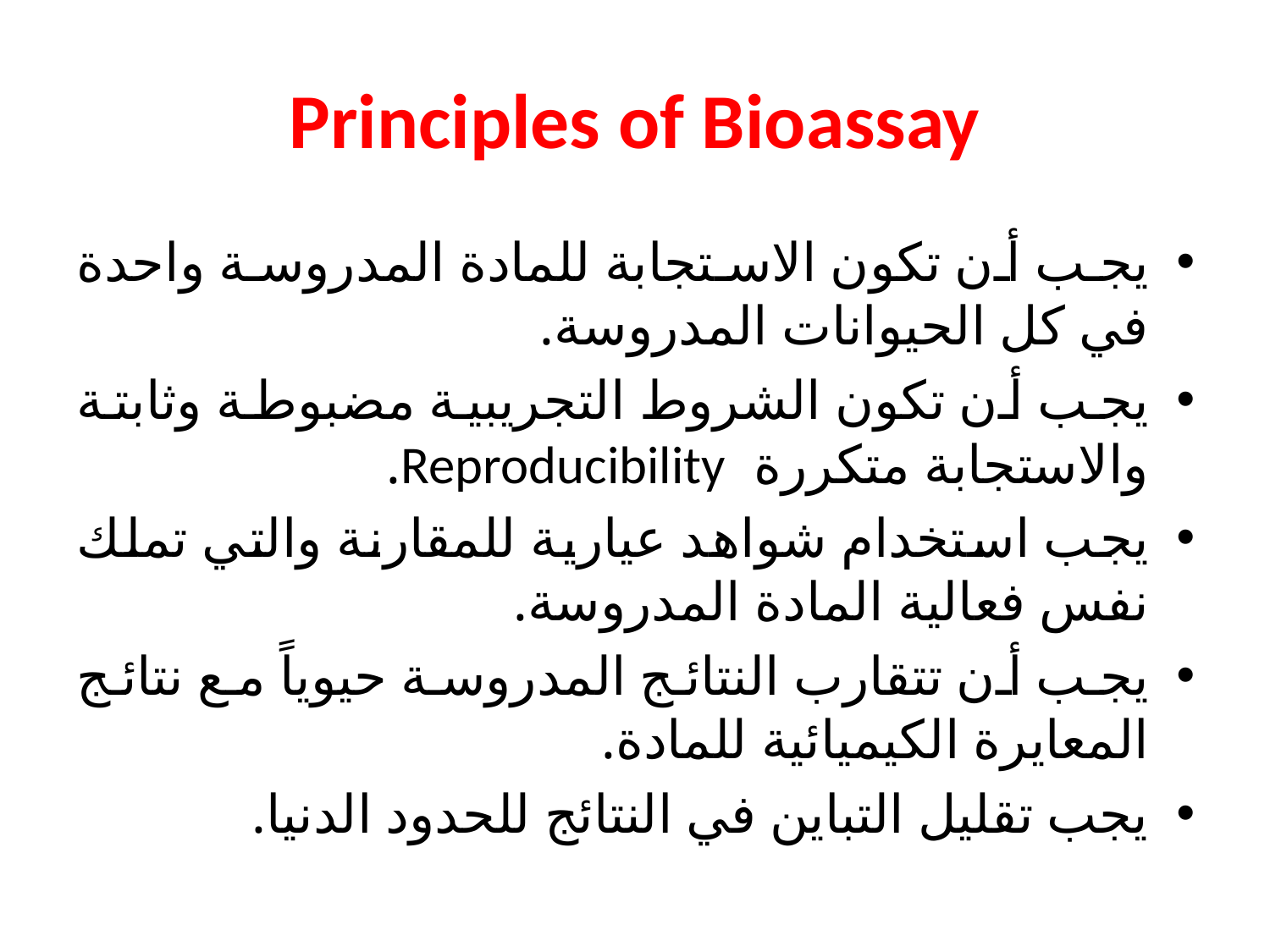

# Principles of Bioassay
يجب أن تكون الاستجابة للمادة المدروسة واحدة في كل الحيوانات المدروسة.
يجب أن تكون الشروط التجريبية مضبوطة وثابتة والاستجابة متكررة  Reproducibility.
يجب استخدام شواهد عيارية للمقارنة والتي تملك نفس فعالية المادة المدروسة.
يجب أن تتقارب النتائج المدروسة حيوياً مع نتائج المعايرة الكيميائية للمادة.
يجب تقليل التباين في النتائج للحدود الدنيا.